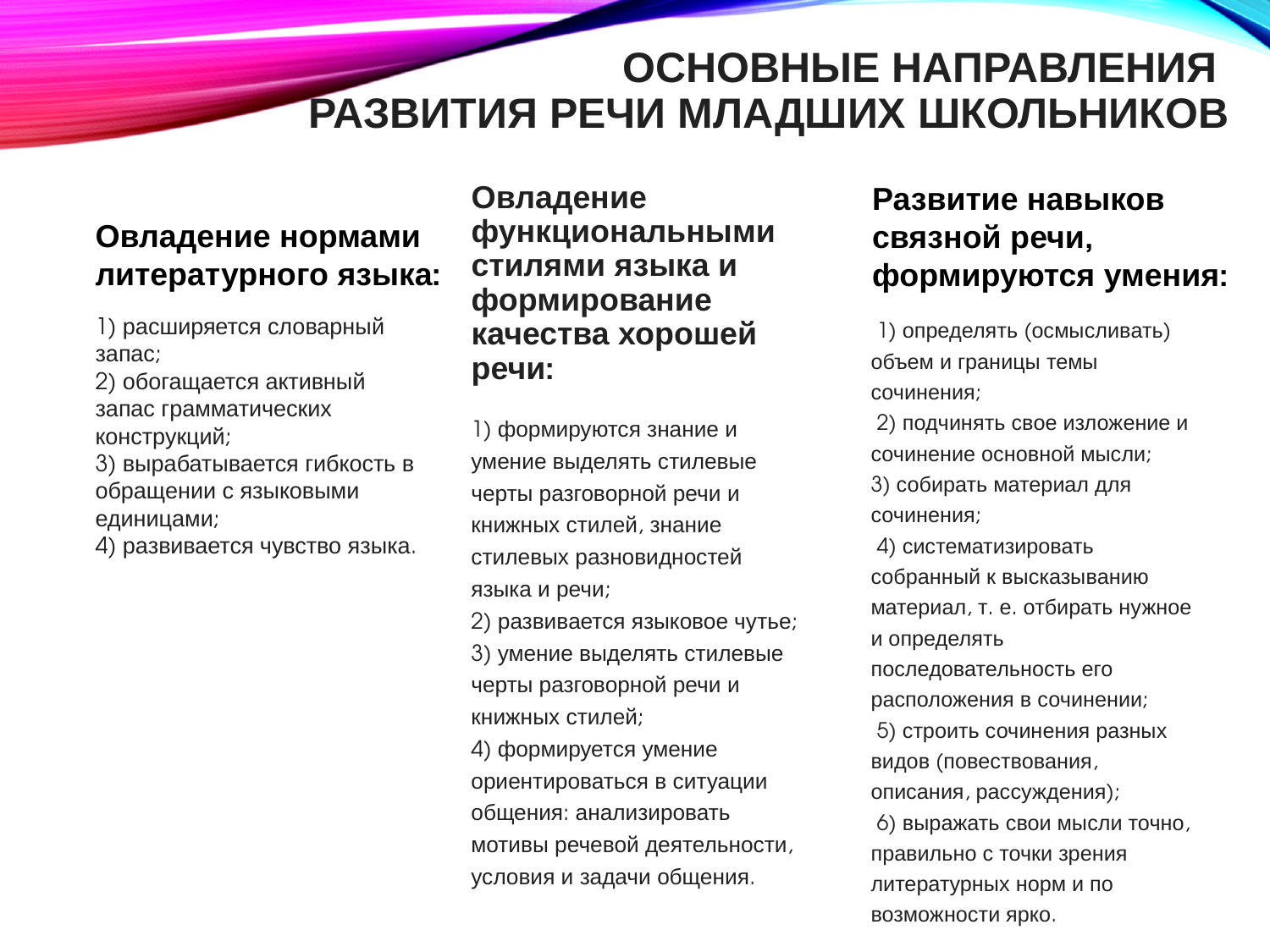

# Основные направления развития речи младших школьников
Овладение нормами  литературного языка:
Развитие навыков связной речи, формируются умения:
1) расширяется словарный запас;
2) обогащается активный запас грамматических конструкций;
3) вырабатывается гибкость в обращении с языковыми единицами;
4) развивается чувство языка.

Овладение функциональными стилями языка и формирование качества хорошей речи:
 1) определять (осмысливать) объем и границы темы сочинения;
 2) подчинять свое изложение и сочинение основной мысли;
3) собирать материал для сочинения;
 4) систематизировать собранный к высказыванию материал, т. е. отбирать нужное и определять последовательность его расположения в сочинении;
 5) строить сочинения разных видов (повествования, описания, рассуждения);
 6) выражать свои мысли точно, правильно с точки зрения литературных норм и по возможности ярко.

1) формируются знание и умение выделять стилевые черты разговорной речи и книжных стилей, знание стилевых разновидностей языка и речи;
2) развивается языковое чутье;
3) умение выделять стилевые черты разговорной речи и книжных стилей;
4) формируется умение ориентироваться в ситуации общения: анализировать мотивы речевой деятельности, условия и задачи общения.